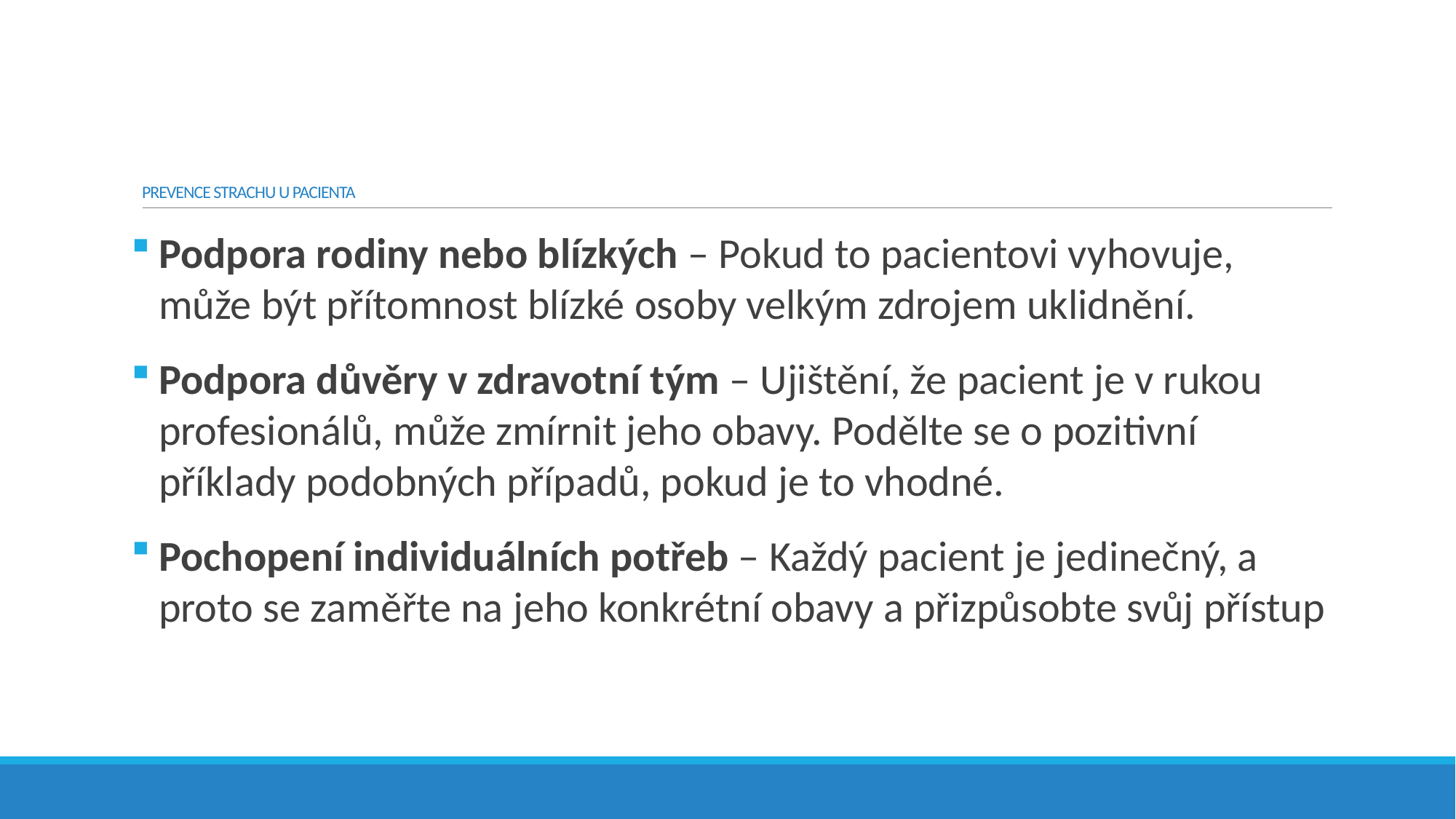

# PREVENCE STRACHU U PACIENTA
Podpora rodiny nebo blízkých – Pokud to pacientovi vyhovuje, může být přítomnost blízké osoby velkým zdrojem uklidnění.
Podpora důvěry v zdravotní tým – Ujištění, že pacient je v rukou profesionálů, může zmírnit jeho obavy. Podělte se o pozitivní příklady podobných případů, pokud je to vhodné.
Pochopení individuálních potřeb – Každý pacient je jedinečný, a proto se zaměřte na jeho konkrétní obavy a přizpůsobte svůj přístup